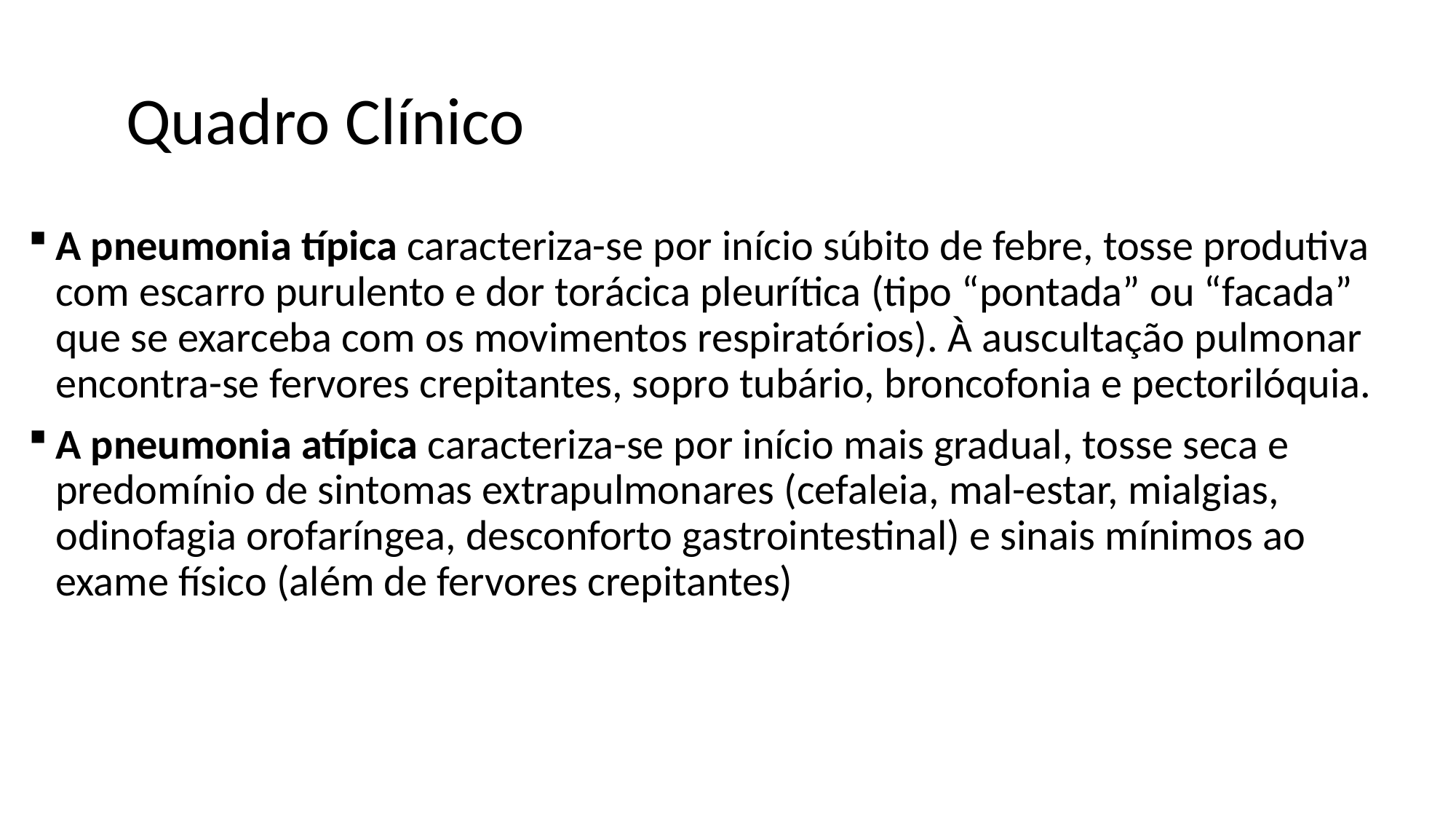

# Quadro Clínico
A pneumonia típica caracteriza-se por início súbito de febre, tosse produtiva com escarro purulento e dor torácica pleurítica (tipo “pontada” ou “facada” que se exarceba com os movimentos respiratórios). À auscultação pulmonar encontra-se fervores crepitantes, sopro tubário, broncofonia e pectorilóquia.
A pneumonia atípica caracteriza-se por início mais gradual, tosse seca e predomínio de sintomas extrapulmonares (cefaleia, mal-estar, mialgias, odinofagia orofaríngea, desconforto gastrointestinal) e sinais mínimos ao exame físico (além de fervores crepitantes)